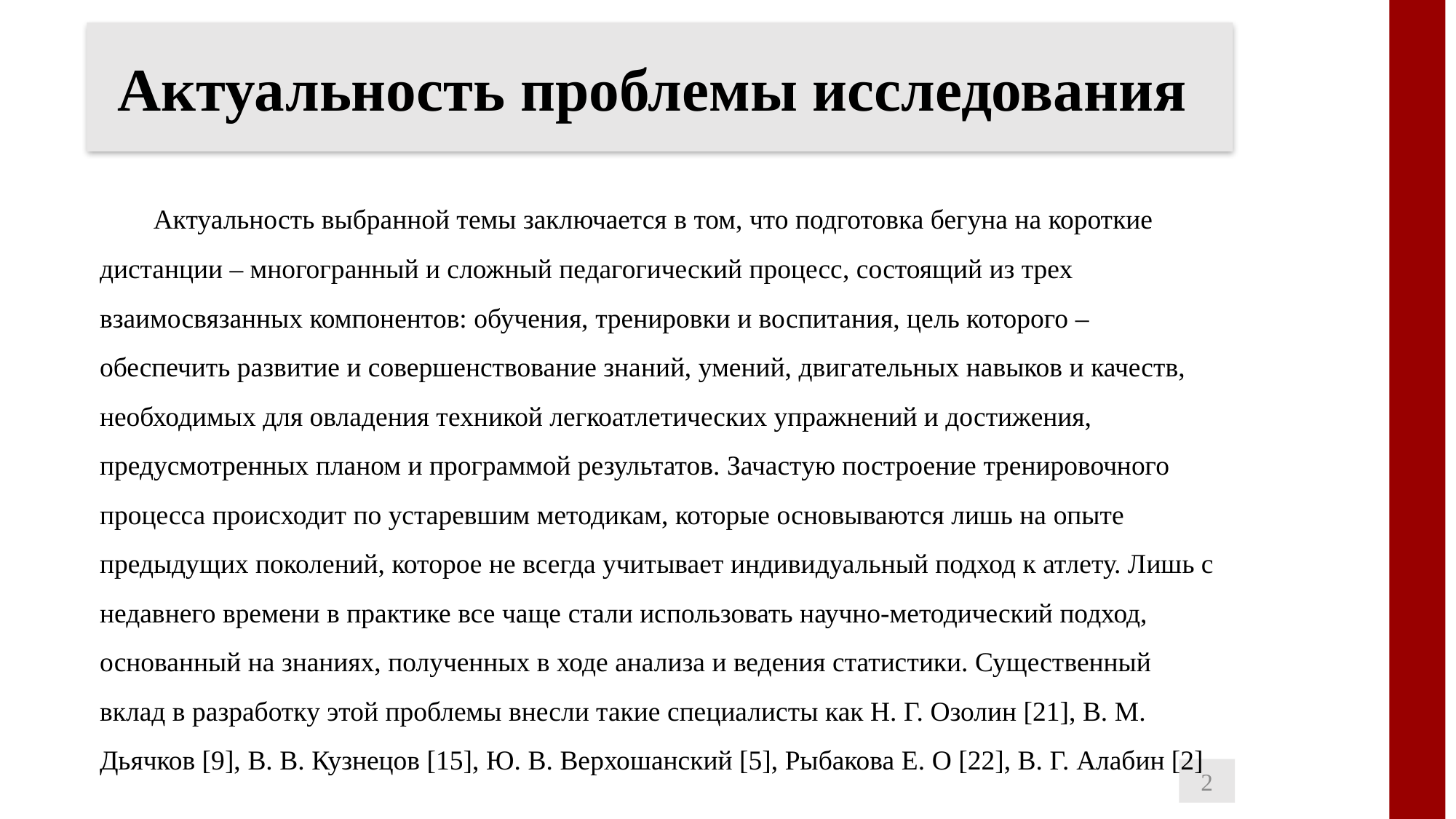

Актуальность проблемы исследования
Актуальность выбранной темы заключается в том, что подготовка бегуна на короткие дистанции – многогранный и сложный педагогический процесс, состоящий из трех взаимосвязанных компонентов: обучения, тренировки и воспитания, цель которого – обеспечить развитие и совершенствование знаний, умений, двигательных навыков и качеств, необходимых для овладения техникой легкоатлетических упражнений и достижения, предусмотренных планом и программой результатов. Зачастую построение тренировочного процесса происходит по устаревшим методикам, которые основываются лишь на опыте предыдущих поколений, которое не всегда учитывает индивидуальный подход к атлету. Лишь с недавнего времени в практике все чаще стали использовать научно-методический подход, основанный на знаниях, полученных в ходе анализа и ведения статистики. Существенный вклад в разработку этой проблемы внесли такие специалисты как Н. Г. Озолин [21], В. М. Дьячков [9], В. В. Кузнецов [15], Ю. В. Верхошанский [5], Рыбакова Е. О [22], В. Г. Алабин [2] ‏

2